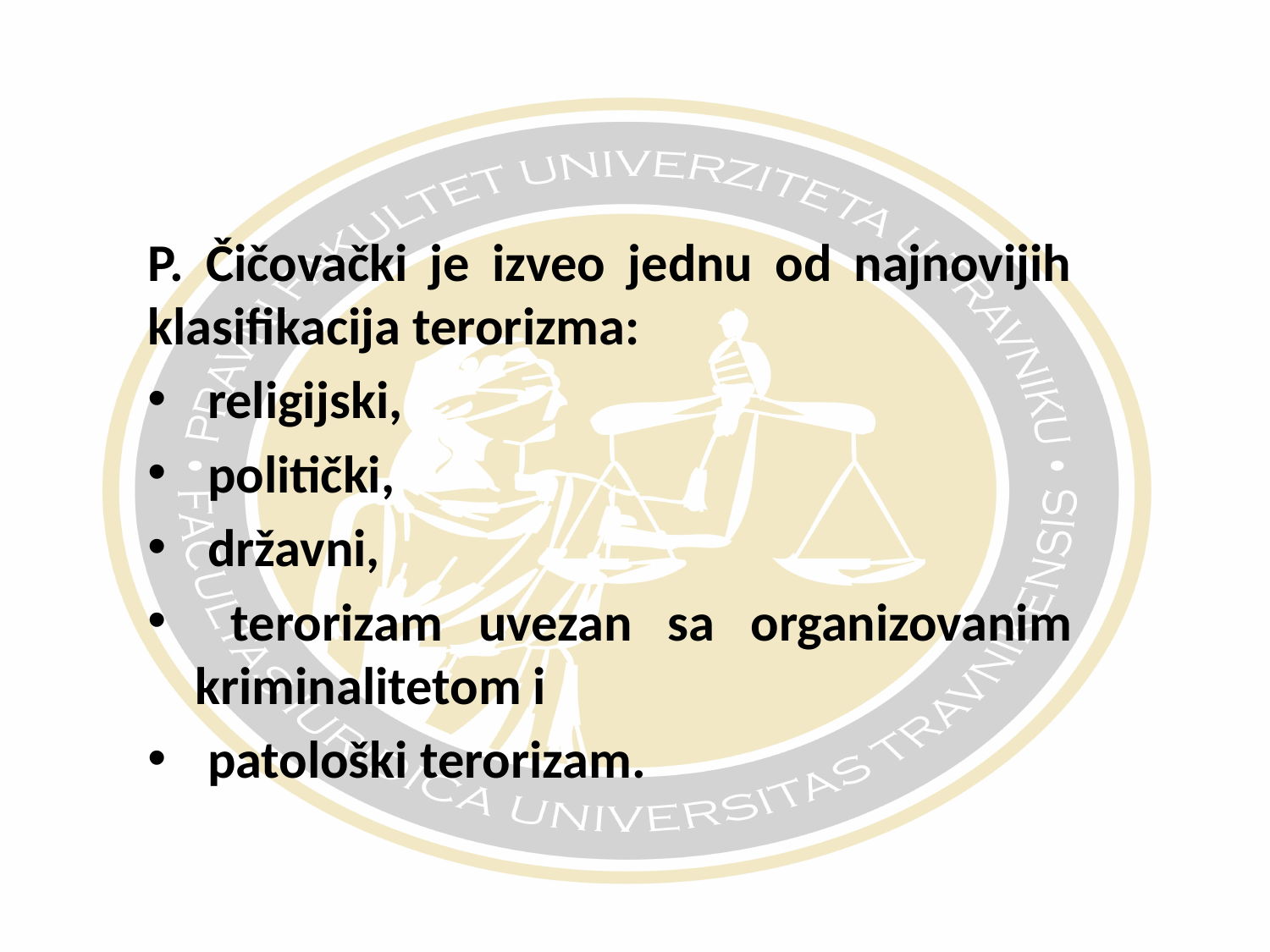

#
P. Čičovački je izveo jednu od najnovijih klasifikacija terorizma:
 religijski,
 politički,
 državni,
 terorizam uvezan sa organizovanim kriminalitetom i
 patološki terorizam.